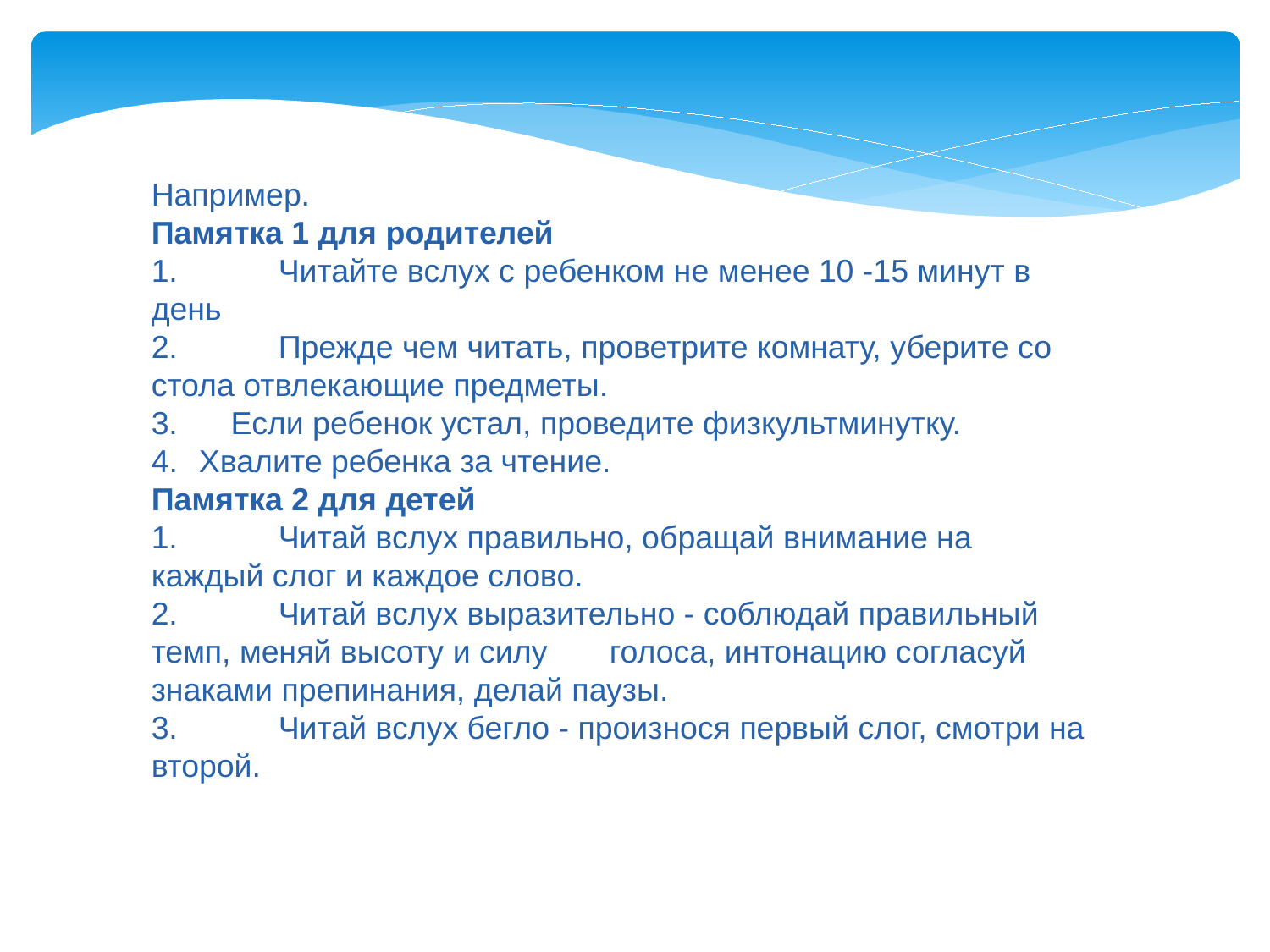

Например.
Памятка 1 для родителей
1.	Читайте вслух с ребенком не менее 10 -15 минут в день
2.	Прежде чем читать, проветрите комнату, уберите со стола отвлекающие предметы.
3.      Если ребенок устал, проведите физкультминутку.
Хвалите ребенка за чтение.
Памятка 2 для детей
1.	Читай вслух правильно, обращай внимание на каждый слог и каждое слово.
2.	Читай вслух выразительно - соблюдай правильный темп, меняй высоту и силу       голоса, интонацию согласуй знаками препинания, делай паузы.
3.	Читай вслух бегло - произнося первый слог, смотри на второй.